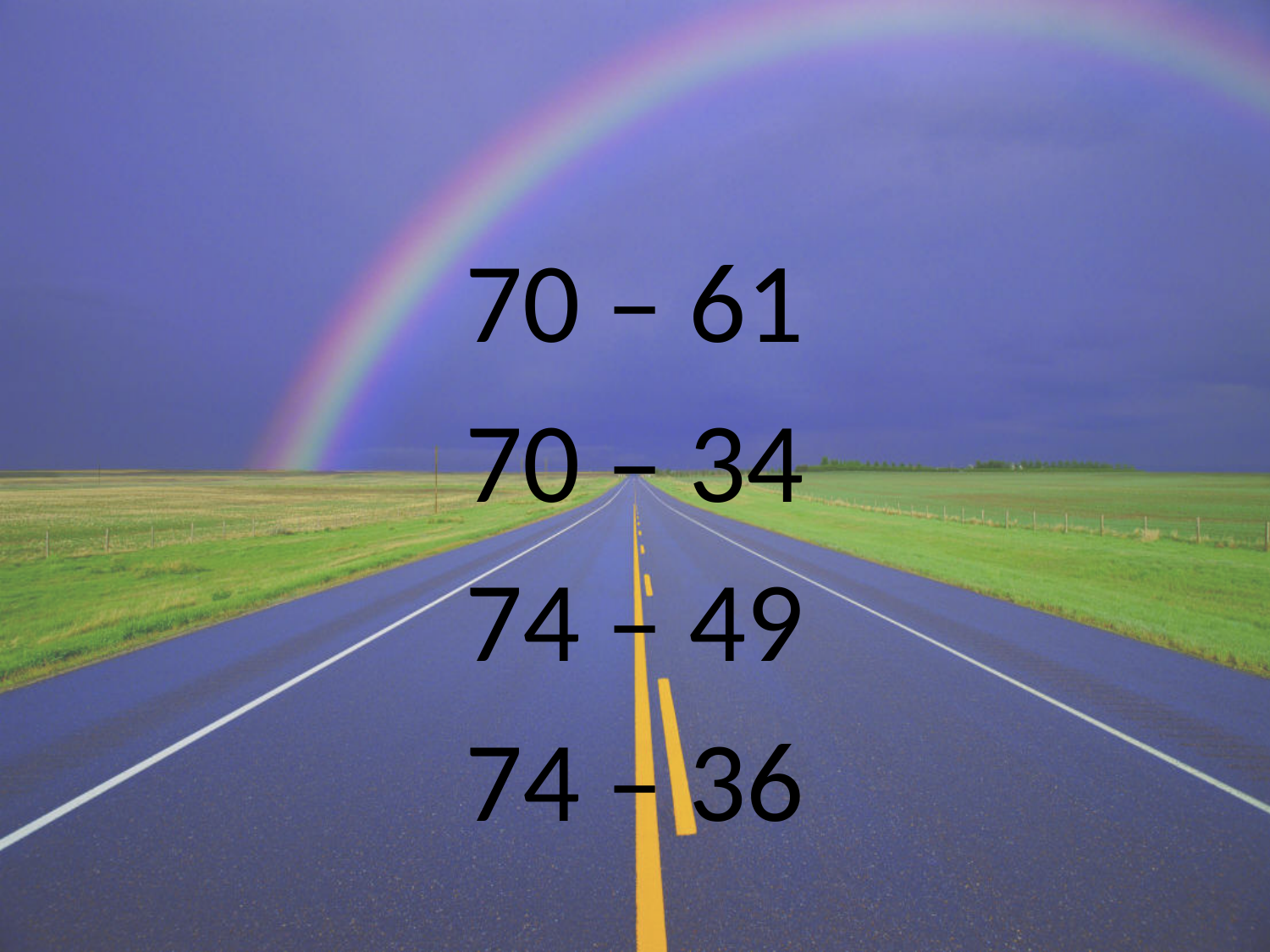

70 – 61
70 – 34
74 – 49
74 – 36